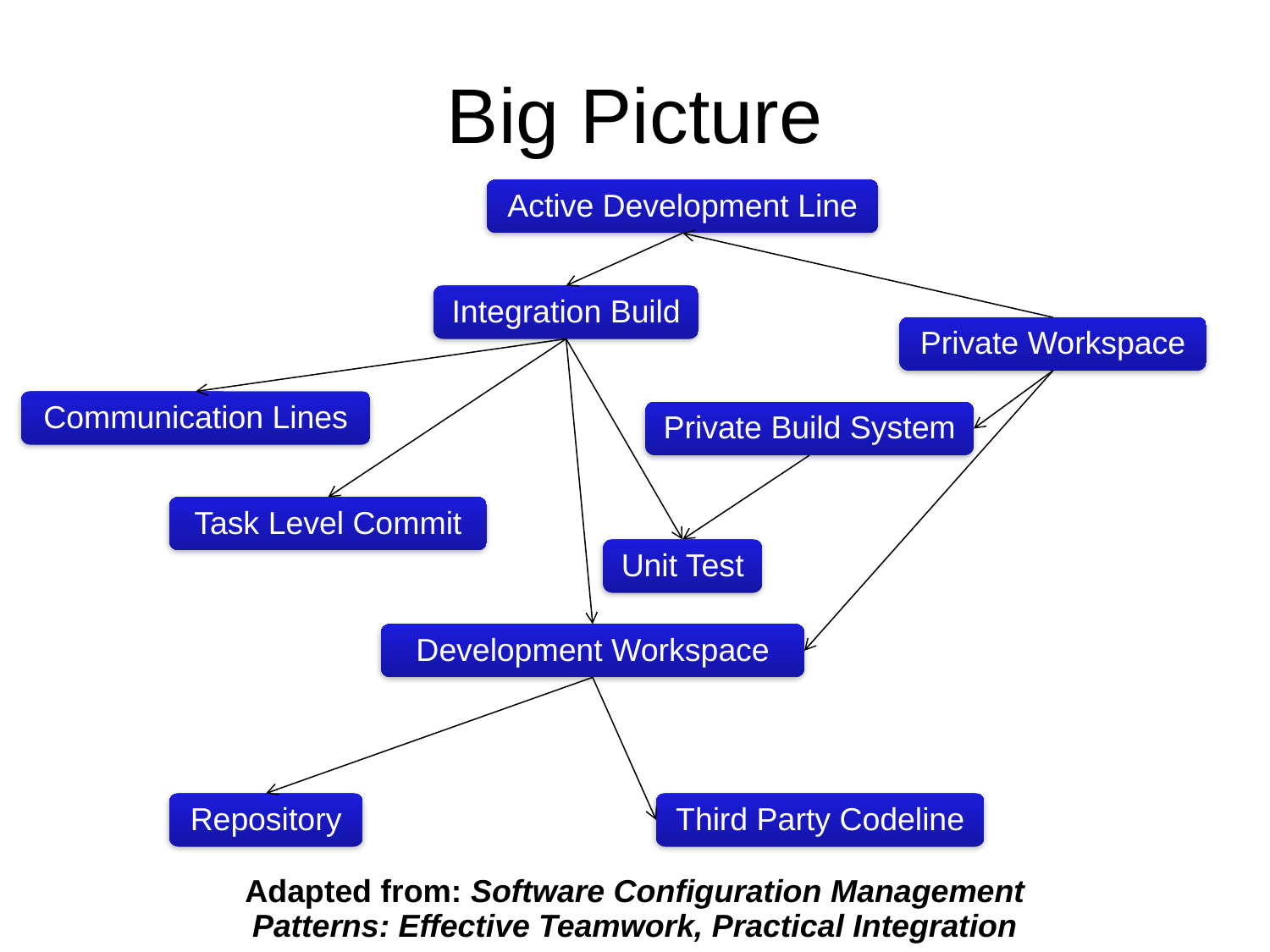

# Big Picture‏
Active Development Line
Integration Build
Private Workspace
Communication Lines
Private Build System
Task Level Commit
Unit Test
Development Workspace
Repository
Third Party Codeline
Adapted from: Software Configuration Management Patterns: Effective Teamwork, Practical Integration